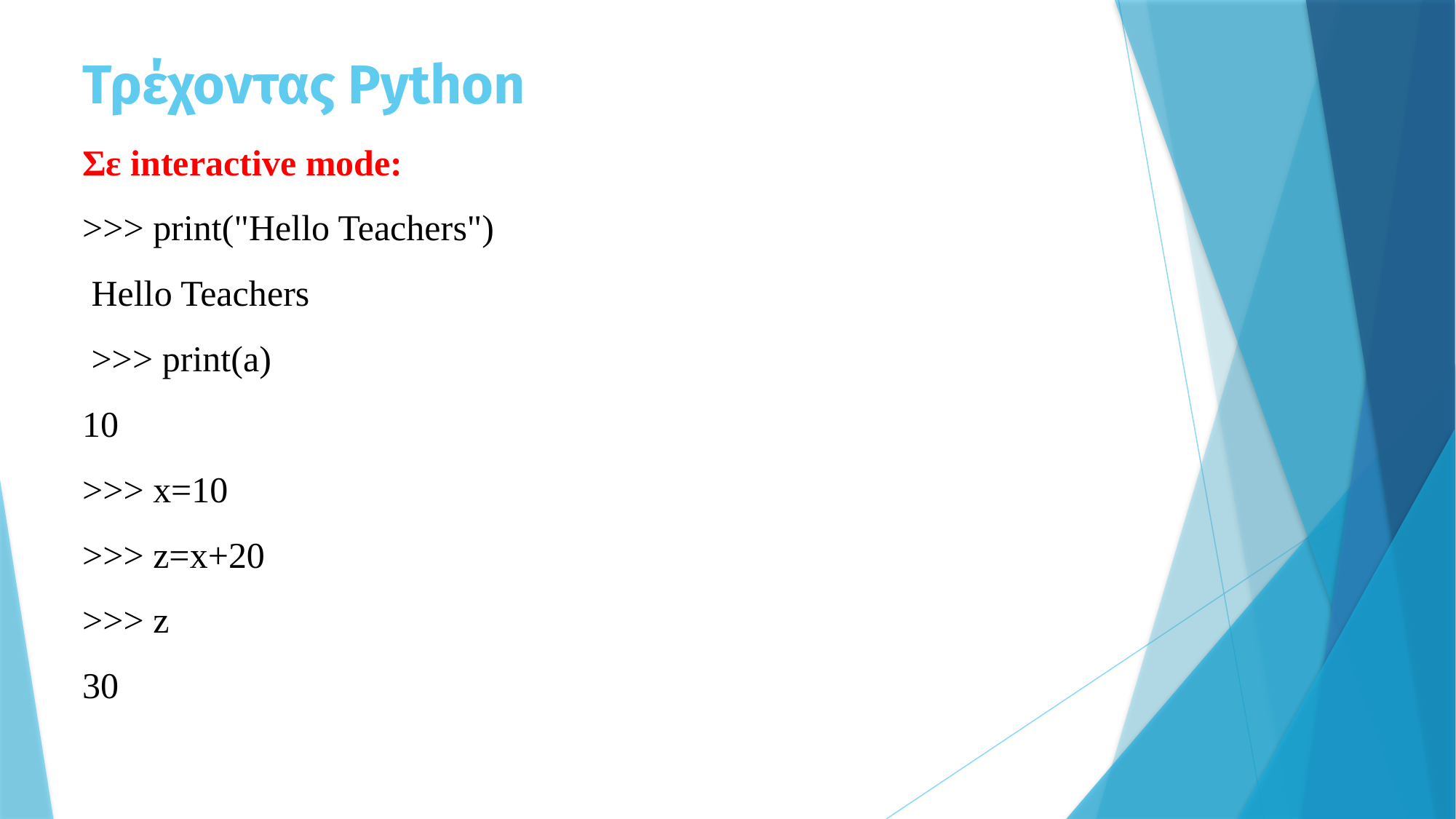

# Τρέχοντας Python
Σε interactive mode:
>>> print("Hello Teachers")
 Hello Teachers
 >>> print(a)
10
>>> x=10
>>> z=x+20
>>> z
30